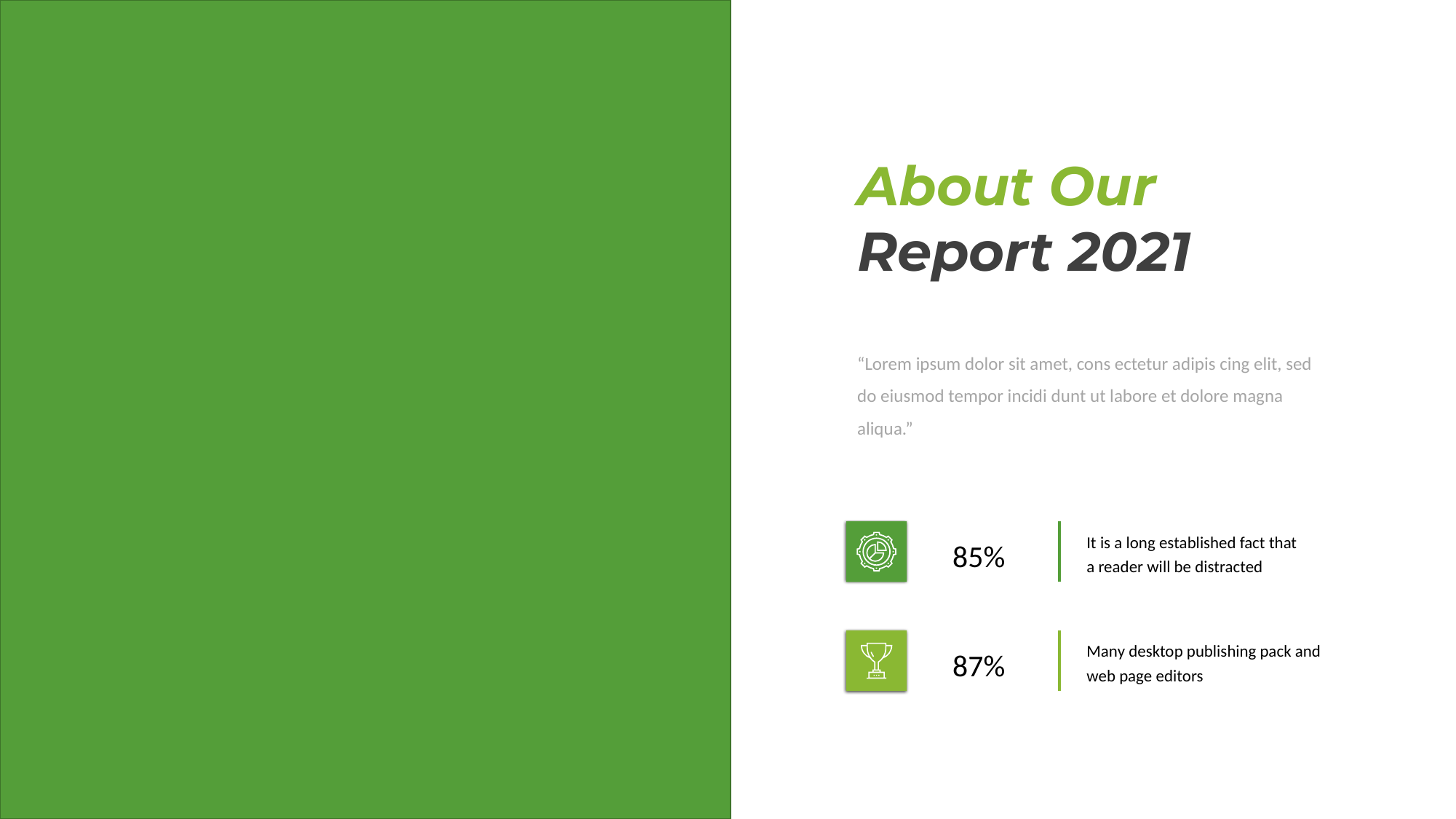

About Our
Report 2021
“Lorem ipsum dolor sit amet, cons ectetur adipis cing elit, sed do eiusmod tempor incidi dunt ut labore et dolore magna aliqua.”

85%
It is a long established fact that
a reader will be distracted

87%
Many desktop publishing pack and web page editors